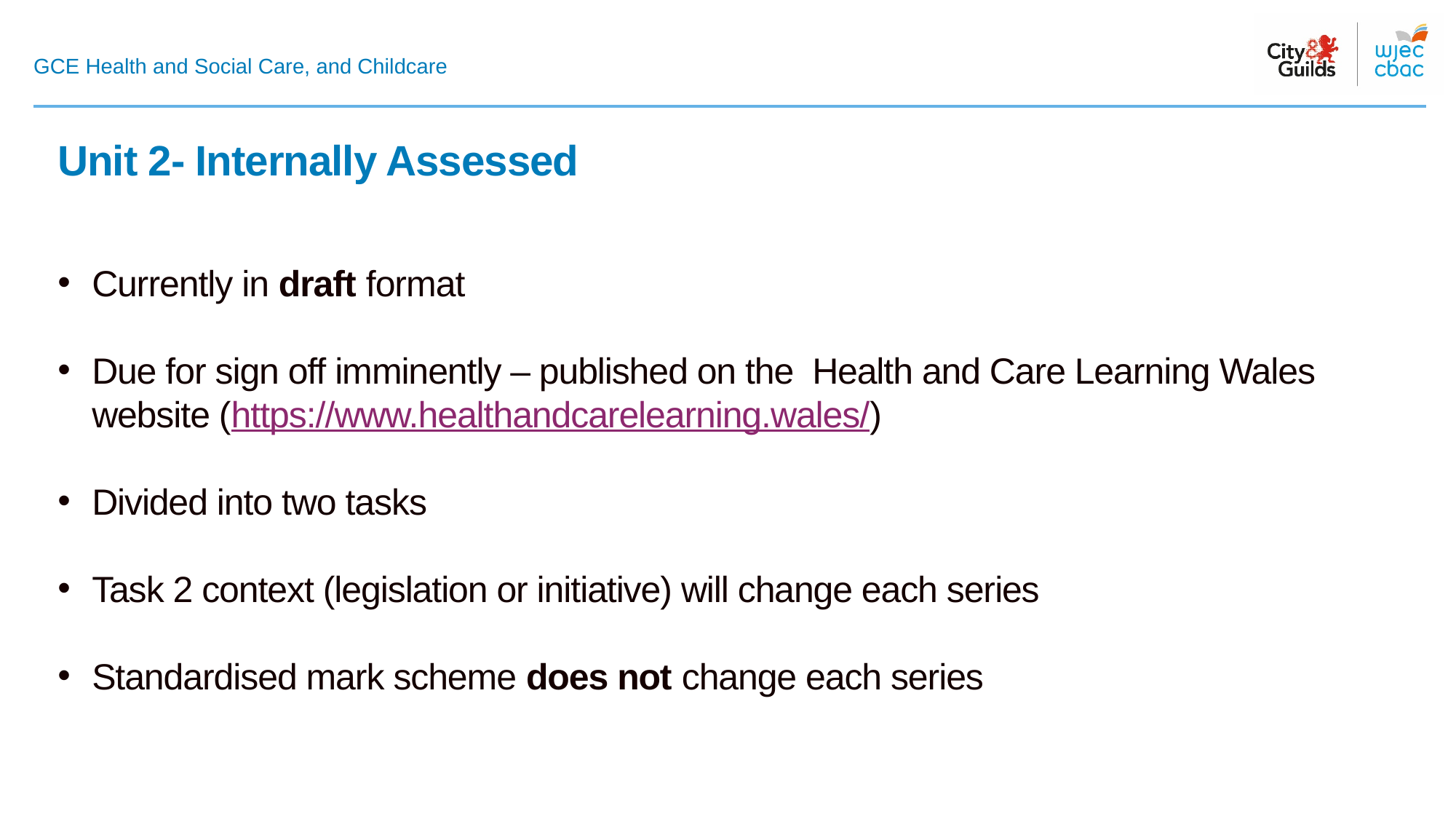

# GCE Health and Social Care, and Childcare

Unit 2- Internally Assessed

Currently in draft format

Due for sign off imminently – published on the  Health and Care Learning Wales website (https://www.healthandcarelearning.wales/)

Divided into two tasks

Task 2 context (legislation or initiative) will change each series

Standardised mark scheme does not change each series